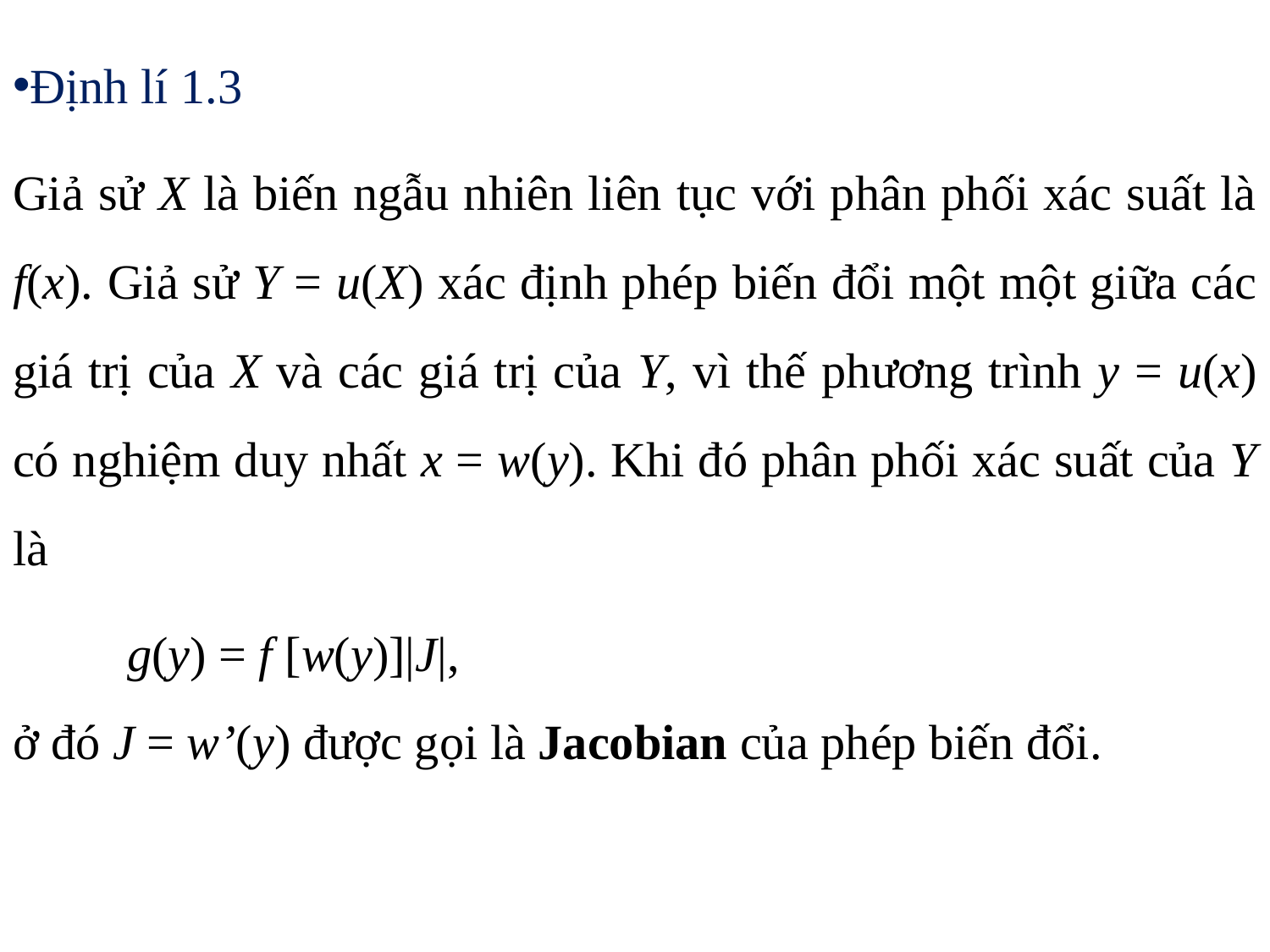

Định lí 1.3
Giả sử X là biến ngẫu nhiên liên tục với phân phối xác suất là f(x). Giả sử Y = u(X) xác định phép biến đổi một một giữa các giá trị của X và các giá trị của Y, vì thế phương trình y = u(x) có nghiệm duy nhất x = w(y). Khi đó phân phối xác suất của Y là
            g(y) = f [w(y)]|J|,
ở đó J = w’(y) được gọi là Jacobian của phép biến đổi.